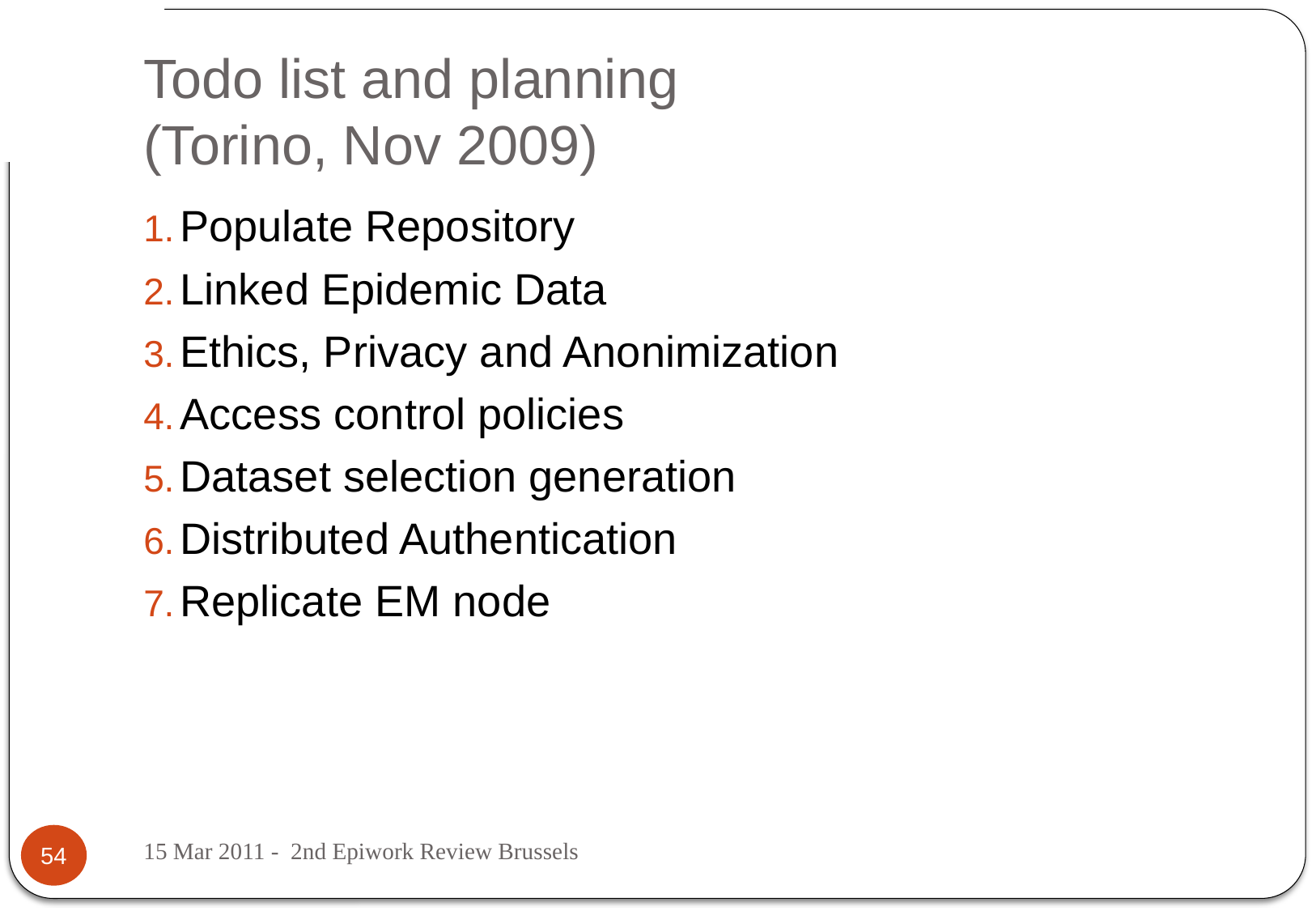

# Todo list and planning (Torino, Nov 2009)
Populate Repository
Linked Epidemic Data
Ethics, Privacy and Anonimization
Access control policies
Dataset selection generation
Distributed Authentication
Replicate EM node

15 Mar 2011 -  2nd Epiwork Review Brussels
54